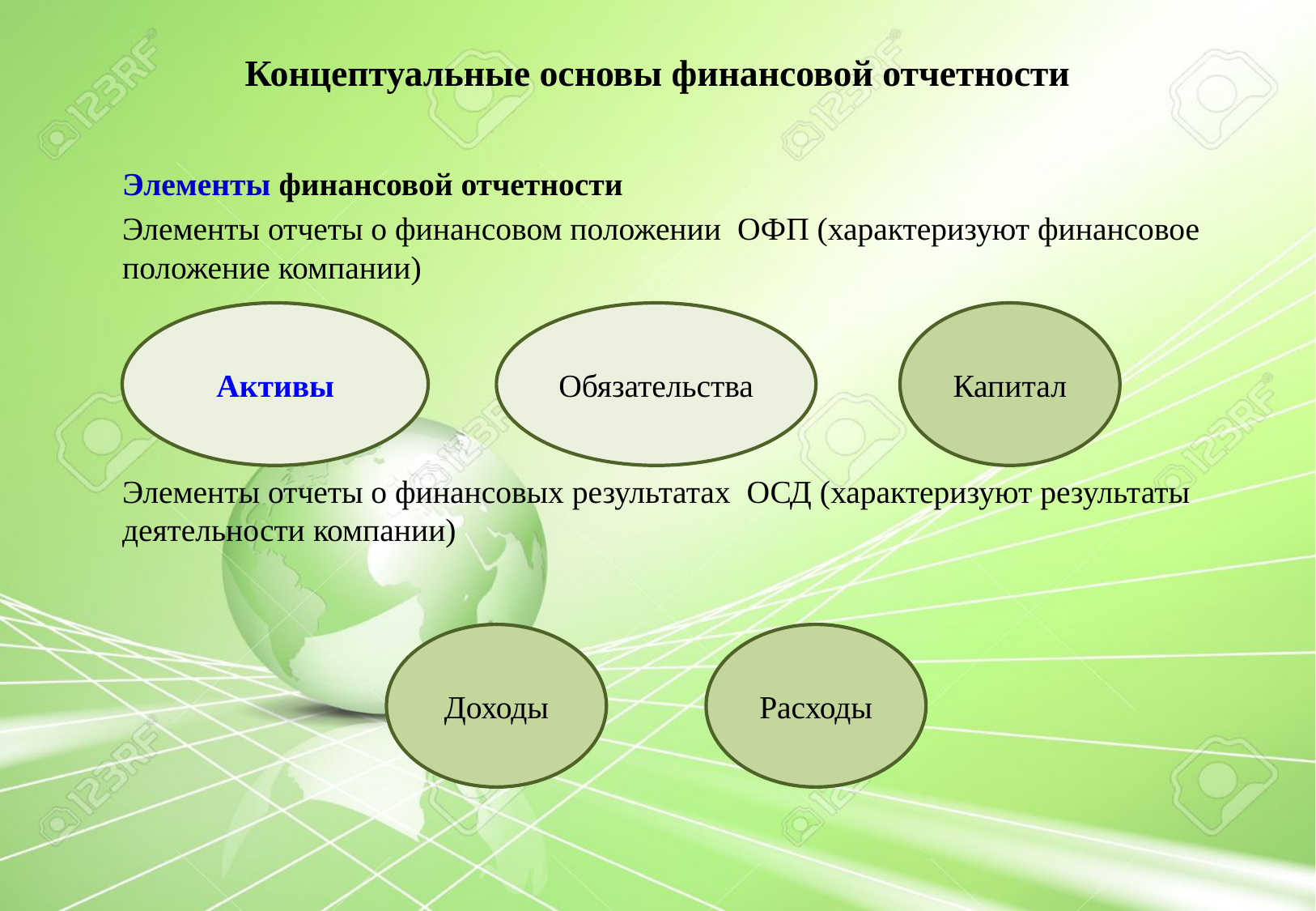

# Концептуальные основы финансовой отчетности
Элементы финансовой отчетности
Элементы отчеты о финансовом положении  ОФП (характеризуют финансовое положение компании)

Элементы отчеты о финансовых результатах  ОСД (характеризуют результаты деятельности компании)
Активы
Обязательства
Капитал
Доходы
Расходы